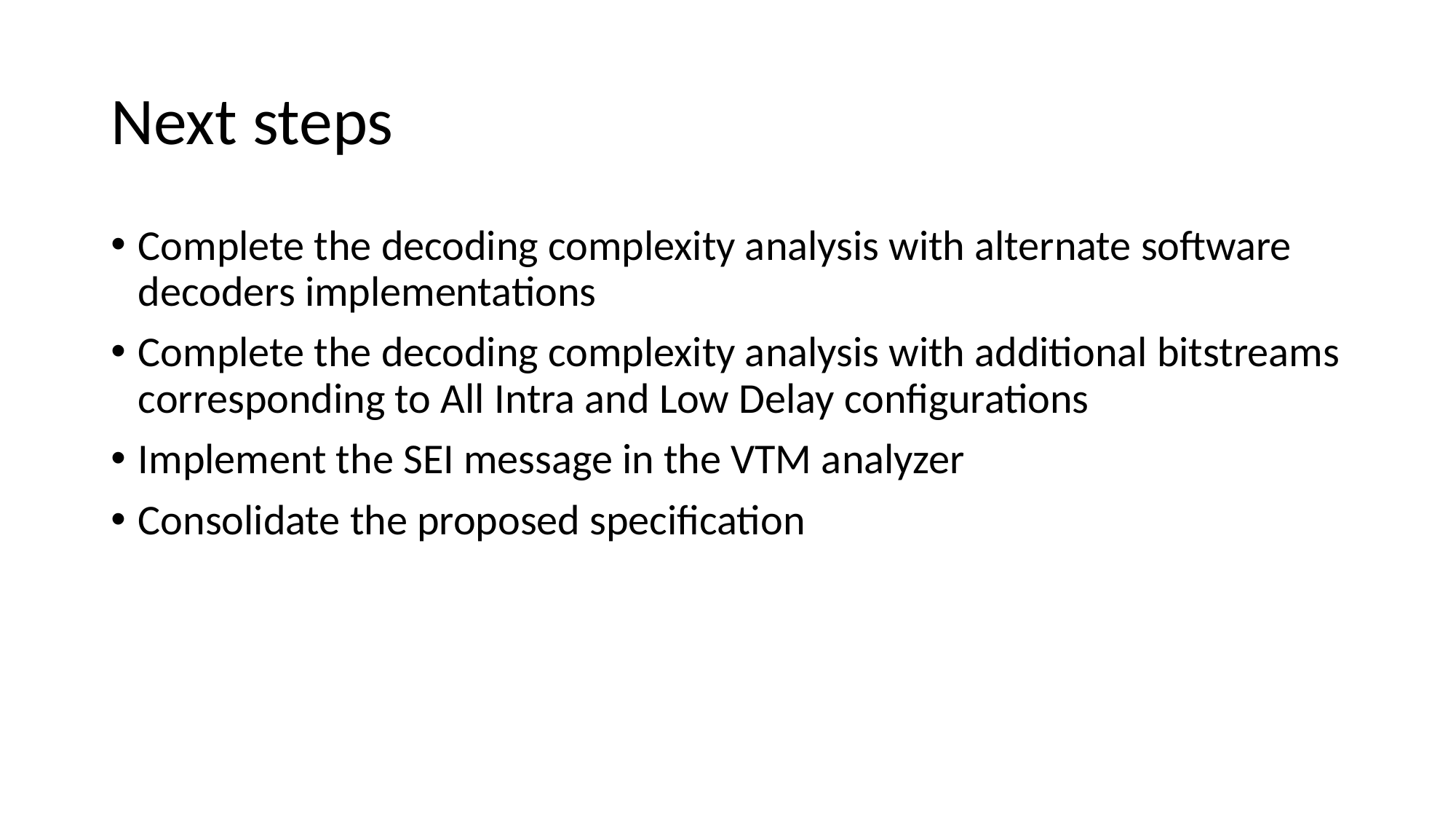

# Next steps
Complete the decoding complexity analysis with alternate software decoders implementations
Complete the decoding complexity analysis with additional bitstreams corresponding to All Intra and Low Delay configurations
Implement the SEI message in the VTM analyzer
Consolidate the proposed specification